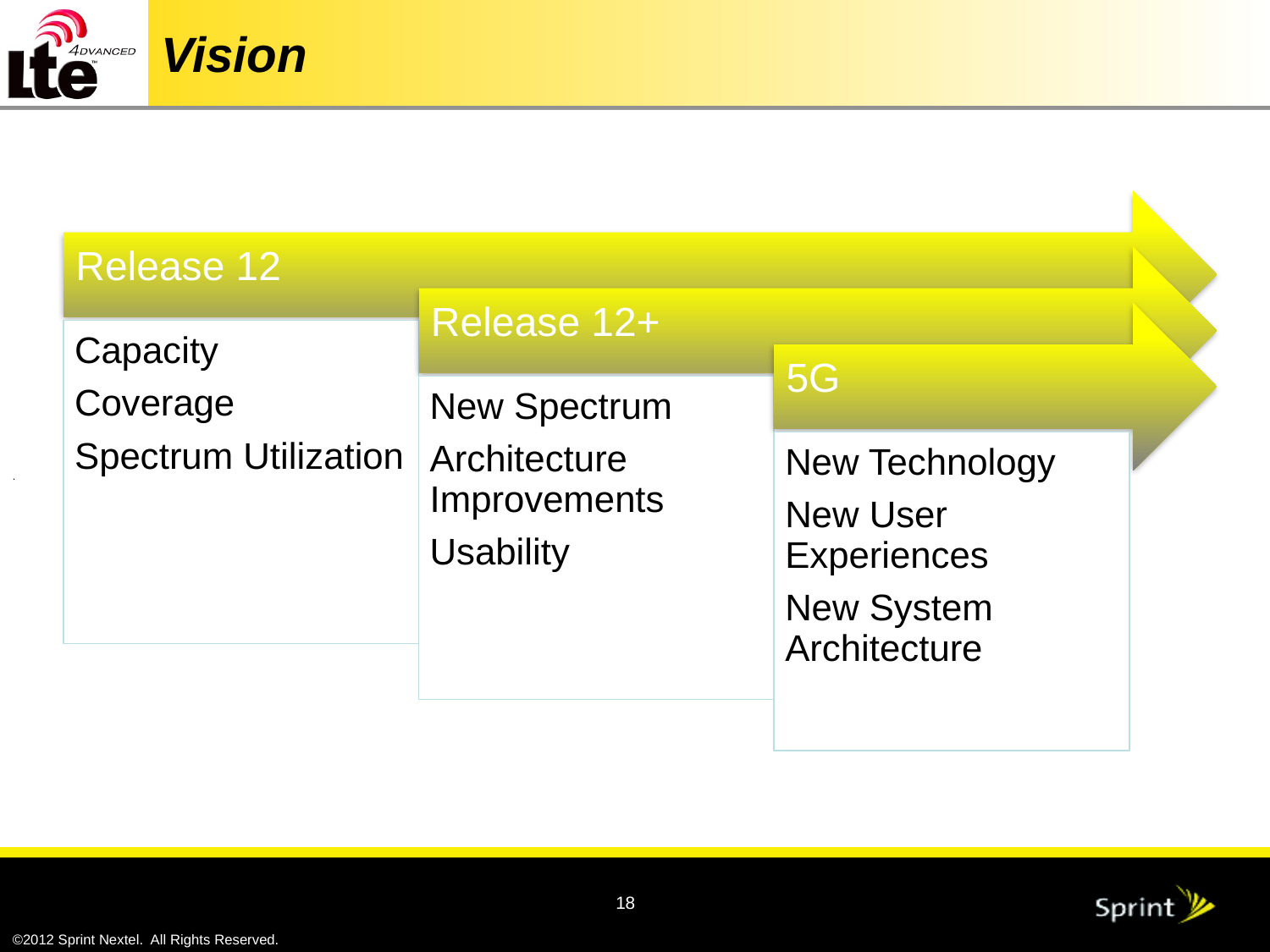

# Vision
Release 12
Capacity
Coverage
Spectrum Utilization
Release 12+
New Spectrum
Architecture Improvements
Usability
5G
New Technology
New User Experiences
New System Architecture